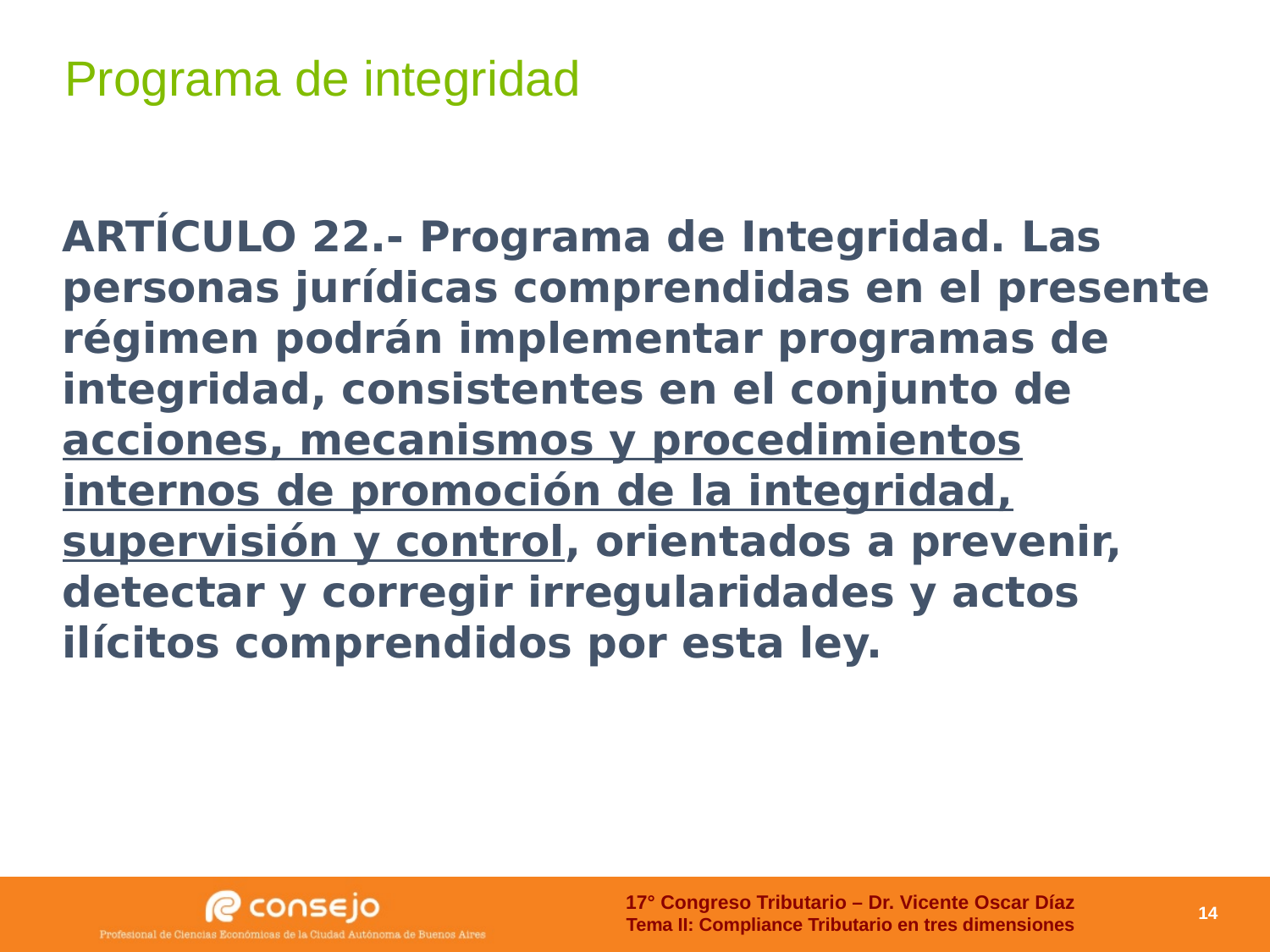

Programa de integridad

ARTÍCULO 22.- Programa de Integridad. Las personas jurídicas comprendidas en el presente régimen podrán implementar programas de integridad, consistentes en el conjunto de acciones, mecanismos y procedimientos internos de promoción de la integridad, supervisión y control, orientados a prevenir, detectar y corregir irregularidades y actos ilícitos comprendidos por esta ley.